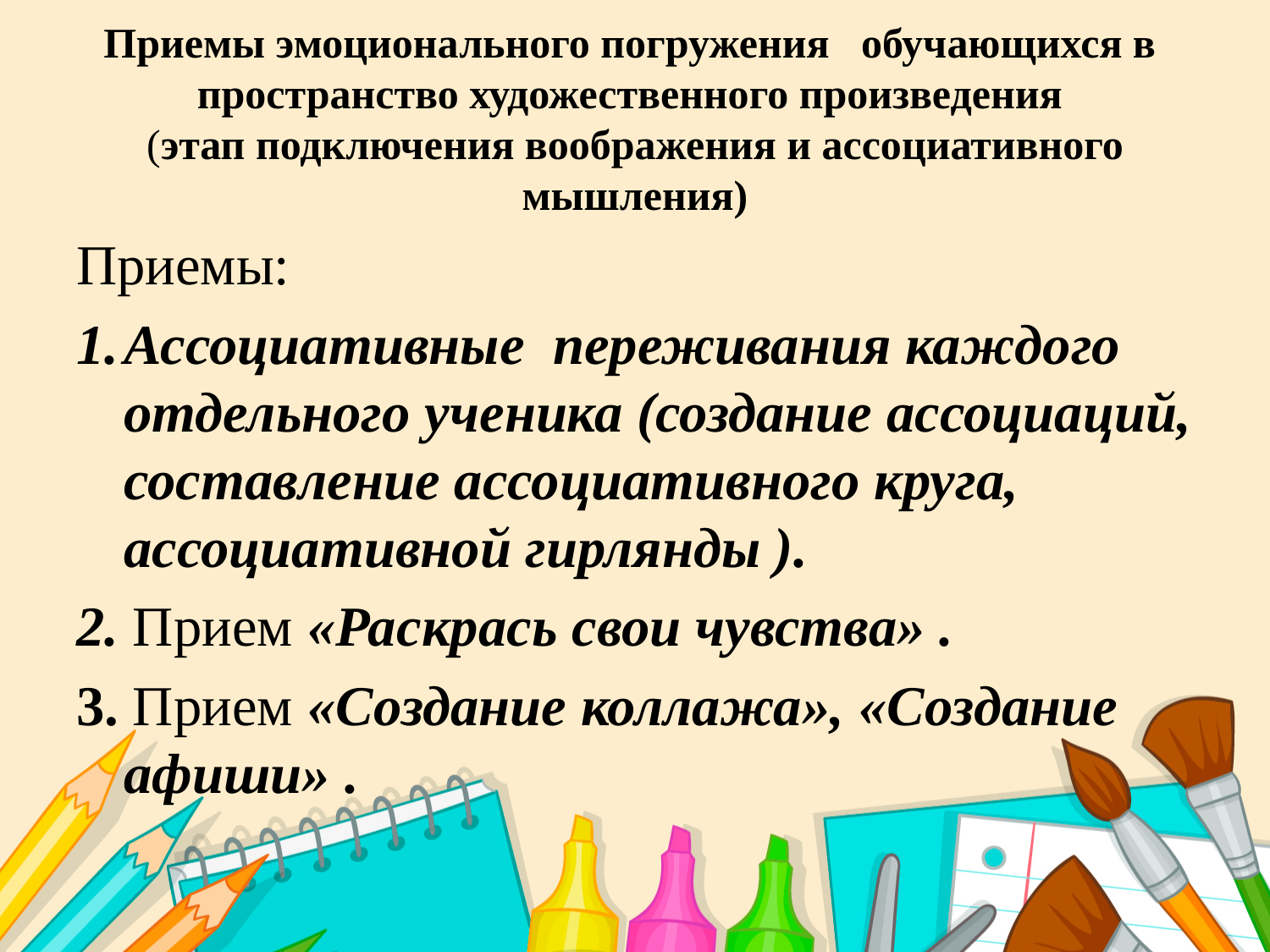

# Приемы эмоционального погружения   обучающихся в пространство художественного произведения (этап подключения воображения и ассоциативного мышления)
Приемы:
Ассоциативные  переживания каждого отдельного ученика (создание ассоциаций, составление ассоциативного круга, ассоциативной гирлянды ).
2. Прием «Раскрась свои чувства» .
3. Прием «Создание коллажа», «Создание афиши» .